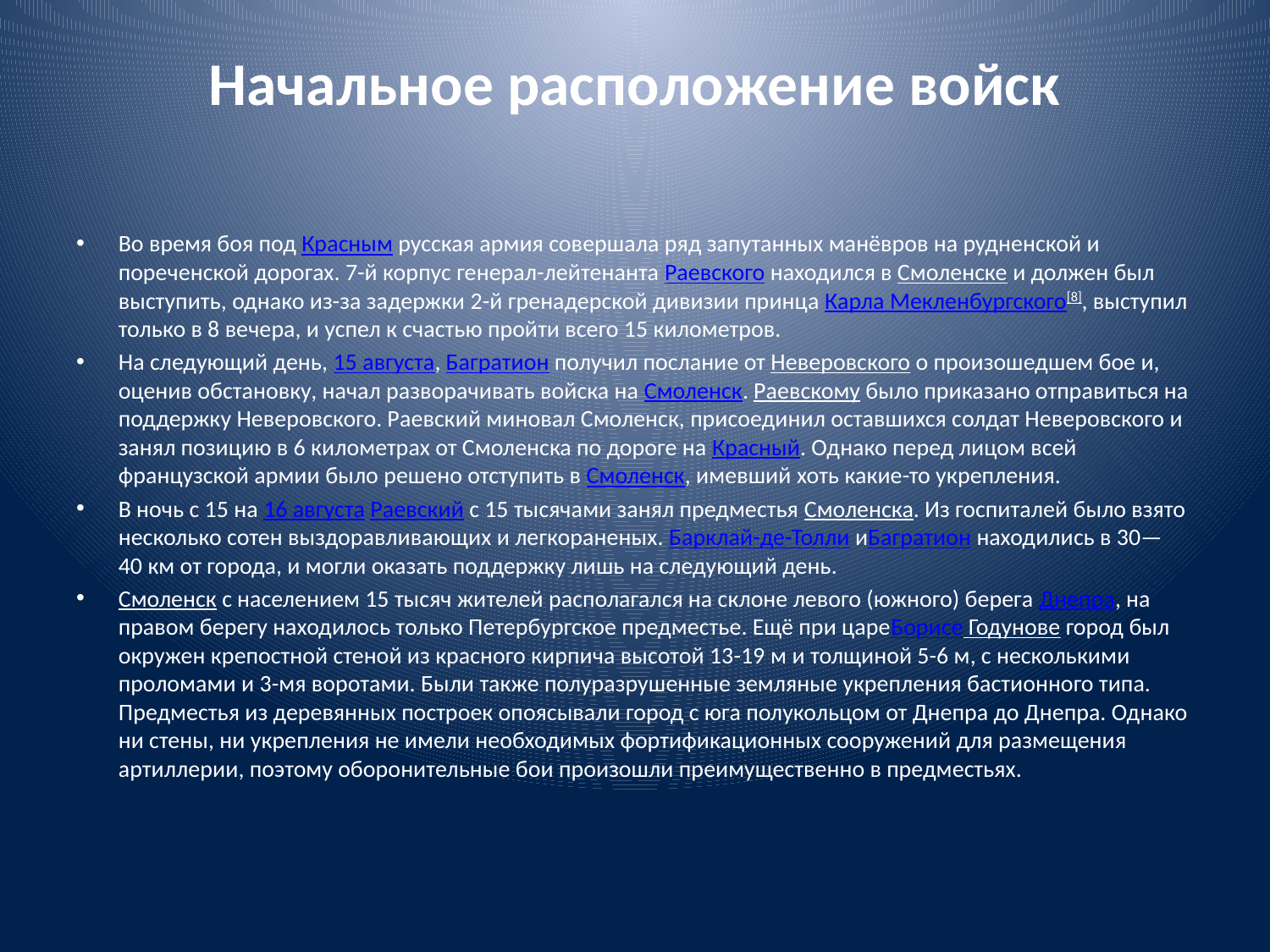

# Начальное расположение войск
Во время боя под Красным русская армия совершала ряд запутанных манёвров на рудненской и пореченской дорогах. 7-й корпус генерал-лейтенанта Раевского находился в Смоленске и должен был выступить, однако из-за задержки 2-й гренадерской дивизии принца Карла Мекленбургского[8], выступил только в 8 вечера, и успел к счастью пройти всего 15 километров.
На следующий день, 15 августа, Багратион получил послание от Неверовского о произошедшем бое и, оценив обстановку, начал разворачивать войска на Смоленск. Раевскому было приказано отправиться на поддержку Неверовского. Раевский миновал Смоленск, присоединил оставшихся солдат Неверовского и занял позицию в 6 километрах от Смоленска по дороге на Красный. Однако перед лицом всей французской армии было решено отступить в Смоленск, имевший хоть какие-то укрепления.
В ночь с 15 на 16 августа Раевский с 15 тысячами занял предместья Смоленска. Из госпиталей было взято несколько сотен выздоравливающих и легкораненых. Барклай-де-Толли иБагратион находились в 30—40 км от города, и могли оказать поддержку лишь на следующий день.
Смоленск с населением 15 тысяч жителей располагался на склоне левого (южного) берега Днепра, на правом берегу находилось только Петербургское предместье. Ещё при цареБорисе Годунове город был окружен крепостной стеной из красного кирпича высотой 13-19 м и толщиной 5-6 м, с несколькими проломами и 3-мя воротами. Были также полуразрушенные земляные укрепления бастионного типа. Предместья из деревянных построек опоясывали город с юга полукольцом от Днепра до Днепра. Однако ни стены, ни укрепления не имели необходимых фортификационных сооружений для размещения артиллерии, поэтому оборонительные бои произошли преимущественно в предместьях.